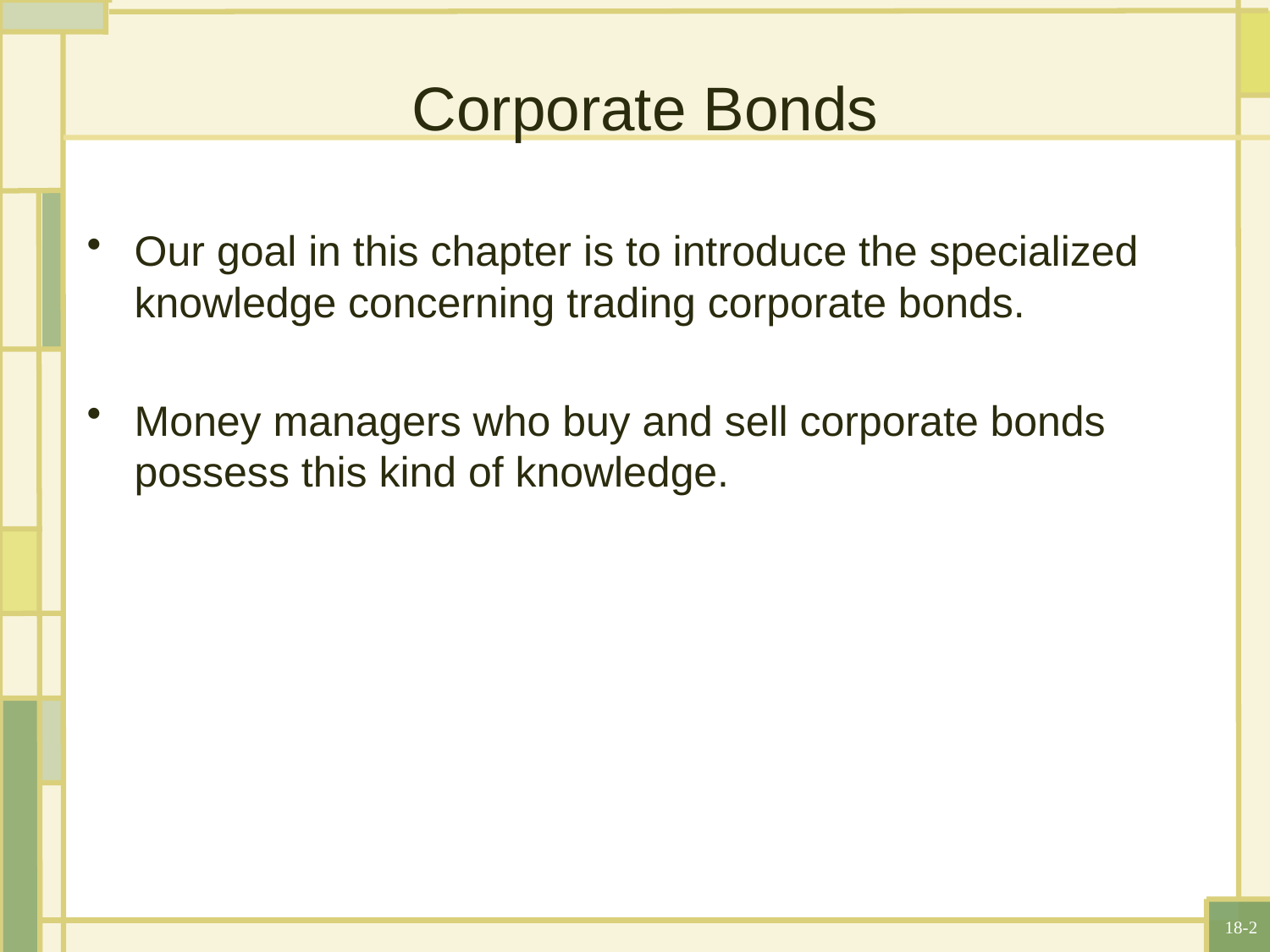

Corporate Bonds

Our goal in this chapter is to introduce the specialized knowledge concerning trading corporate bonds.

Money managers who buy and sell corporate bonds possess this kind of knowledge.